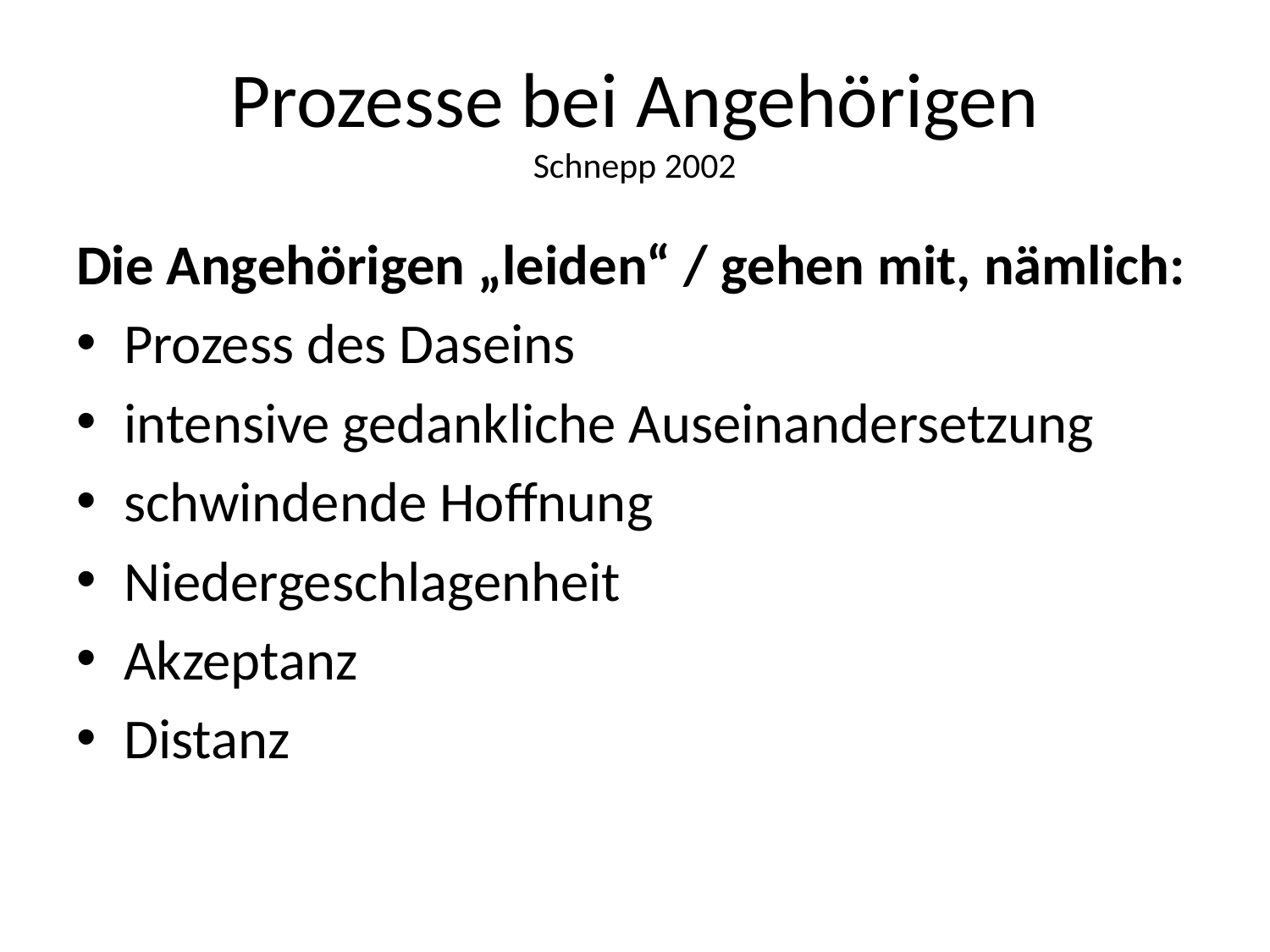

# Prozesse bei Angehörigen Schnepp 2002
Die Angehörigen „leiden“ / gehen mit, nämlich:
Prozess des Daseins
intensive gedankliche Auseinandersetzung
schwindende Hoffnung
Niedergeschlagenheit
Akzeptanz
Distanz